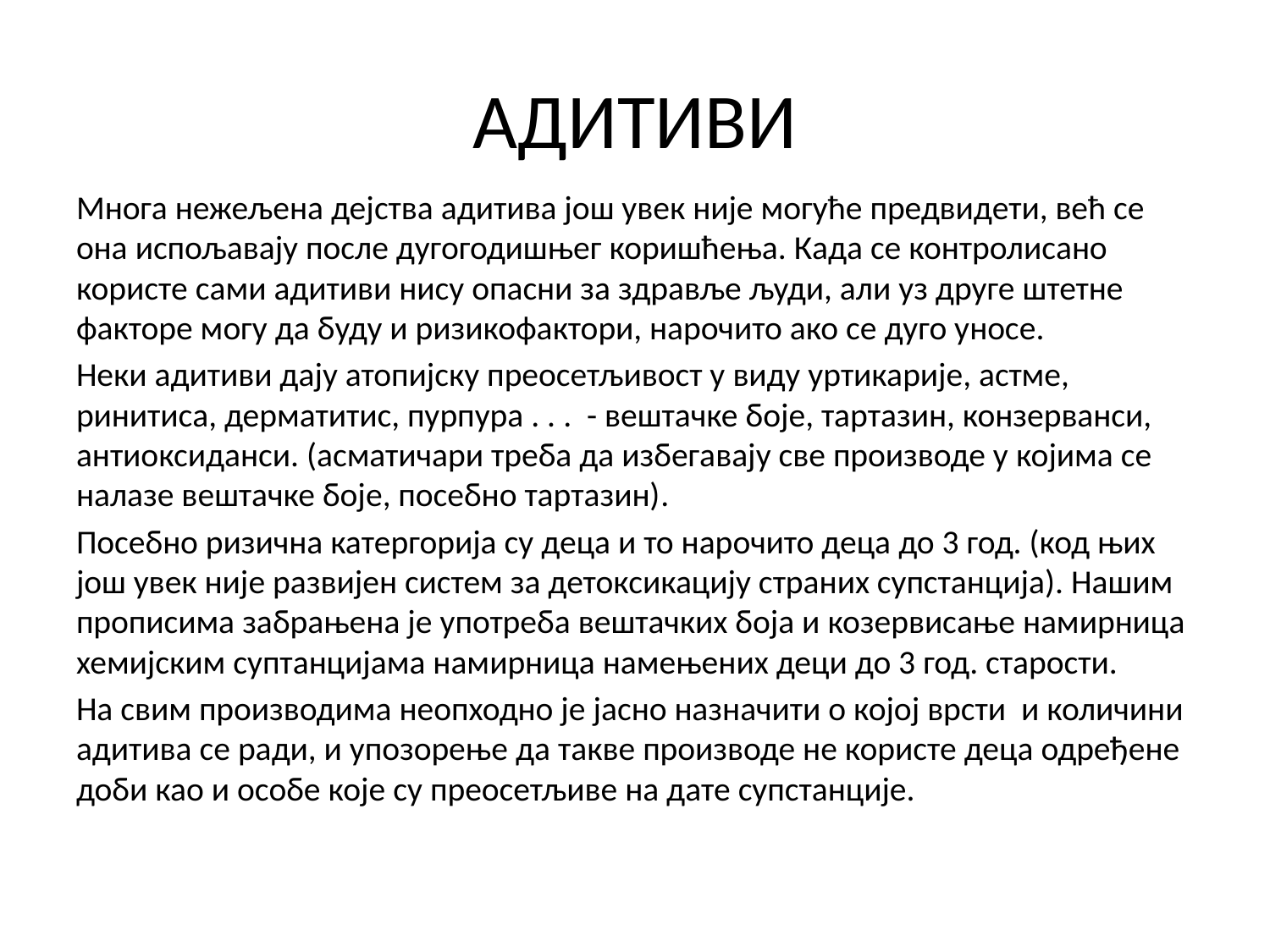

# АДИТИВИ
Многа нежељена дејства адитива још увек није могуће предвидети, већ се она испољавају после дугогодишњег коришћења. Када се контролисано користе сами адитиви нису опасни за здравље људи, али уз друге штетне факторе могу да буду и ризикофактори, нарочито ако се дуго уносе.
Неки адитиви дају атопијску преосетљивост у виду уртикарије, астме, ринитиса, дерматитис, пурпура . . .  - вештачке боје, тартазин, конзерванси, антиоксиданси. (асматичари треба да избегавају све производе у којима се налазе вештачке боје, посебно тартазин).
Посебно ризична катергорија су деца и то нарочито деца до 3 год. (код њих још увек није развијен систем за детоксикацију страних супстанција). Нашим прописима забрањена је употреба вештачких боја и козервисање намирница хемијским суптанцијама намирница намењених деци до 3 год. старости.
На свим производима неопходно је јасно назначити о којој врсти  и количини адитива се ради, и упозорење да такве производе не користе деца одређене доби као и особе које су преосетљиве на дате супстанције.